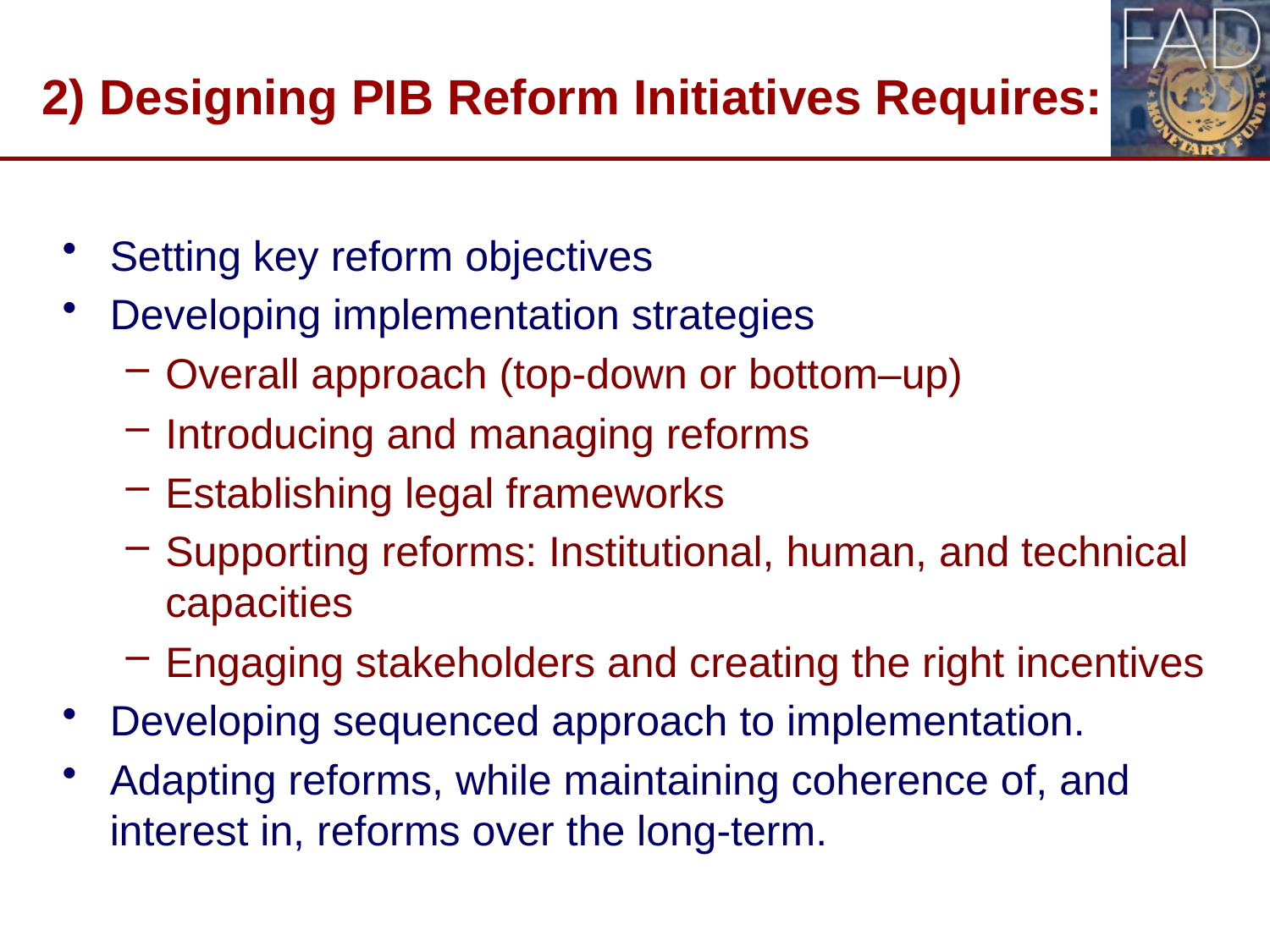

# 2) Designing PIB Reform Initiatives Requires:
Setting key reform objectives
Developing implementation strategies
Overall approach (top-down or bottom–up)
Introducing and managing reforms
Establishing legal frameworks
Supporting reforms: Institutional, human, and technical capacities
Engaging stakeholders and creating the right incentives
Developing sequenced approach to implementation.
Adapting reforms, while maintaining coherence of, and interest in, reforms over the long-term.

5